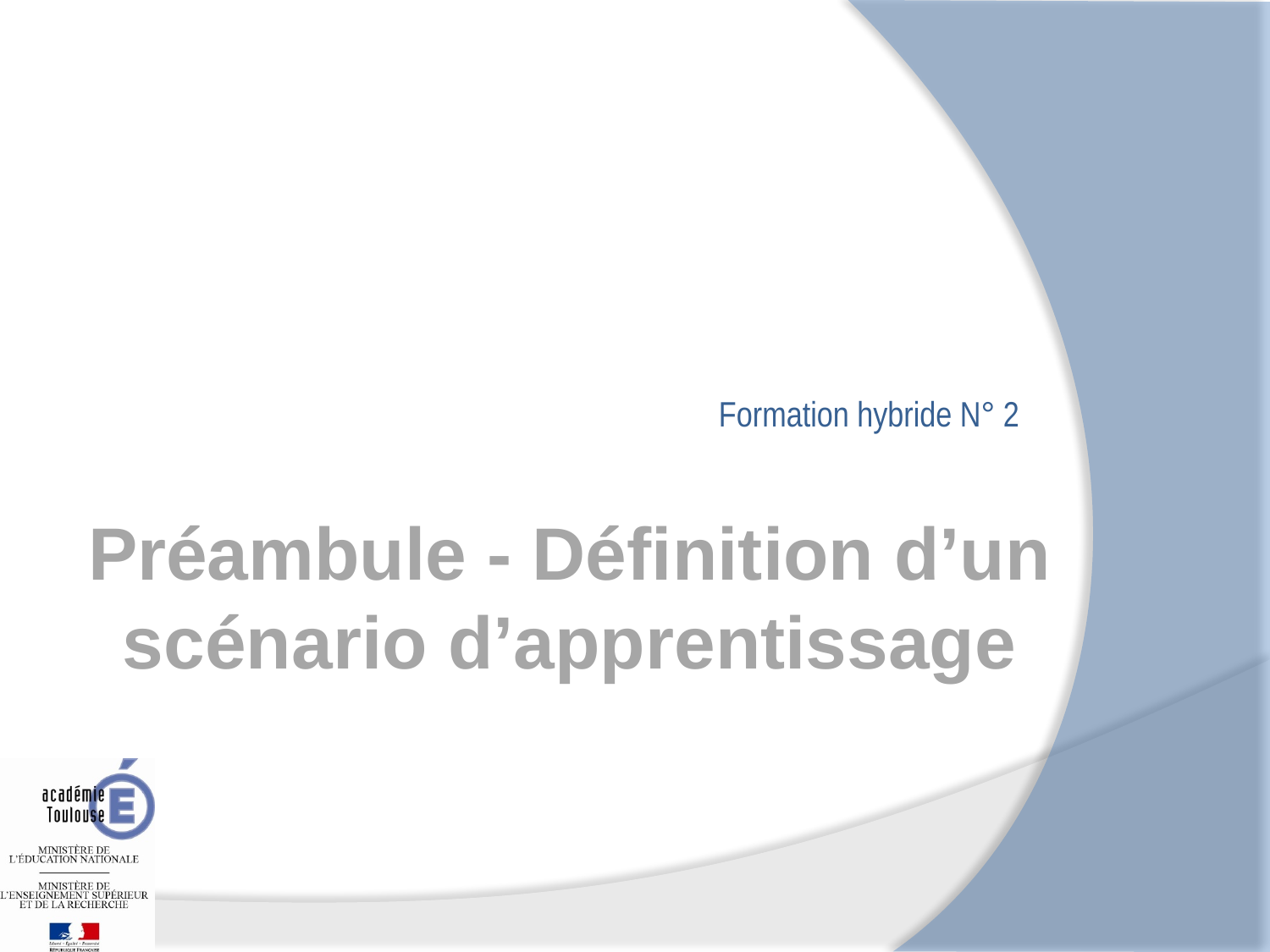

Formation hybride N° 2
# Préambule - Définition d’un scénario d’apprentissage